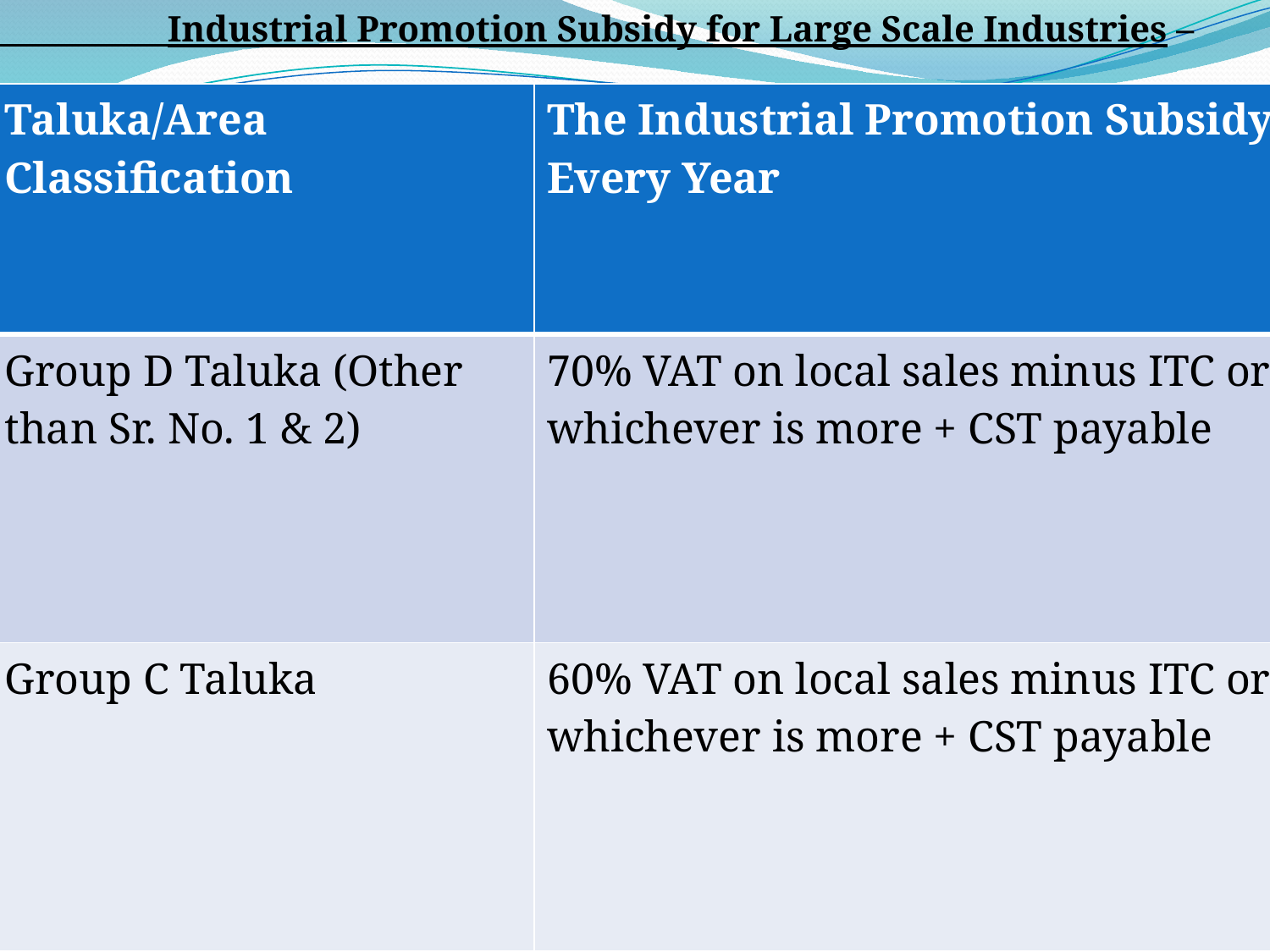

Industrial Promotion Subsidy for Large Scale Industries –

| Sr. No. | Taluka/Area Classification | The Industrial Promotion Subsidy Every Year |
| --- | --- | --- |
| 4) | Group D Taluka (Other than Sr. No. 1 & 2) | 70% VAT on local sales minus ITC or zero whichever is more + CST payable |
| 5) | Group C Taluka | 60% VAT on local sales minus ITC or zero whichever is more + CST payable |